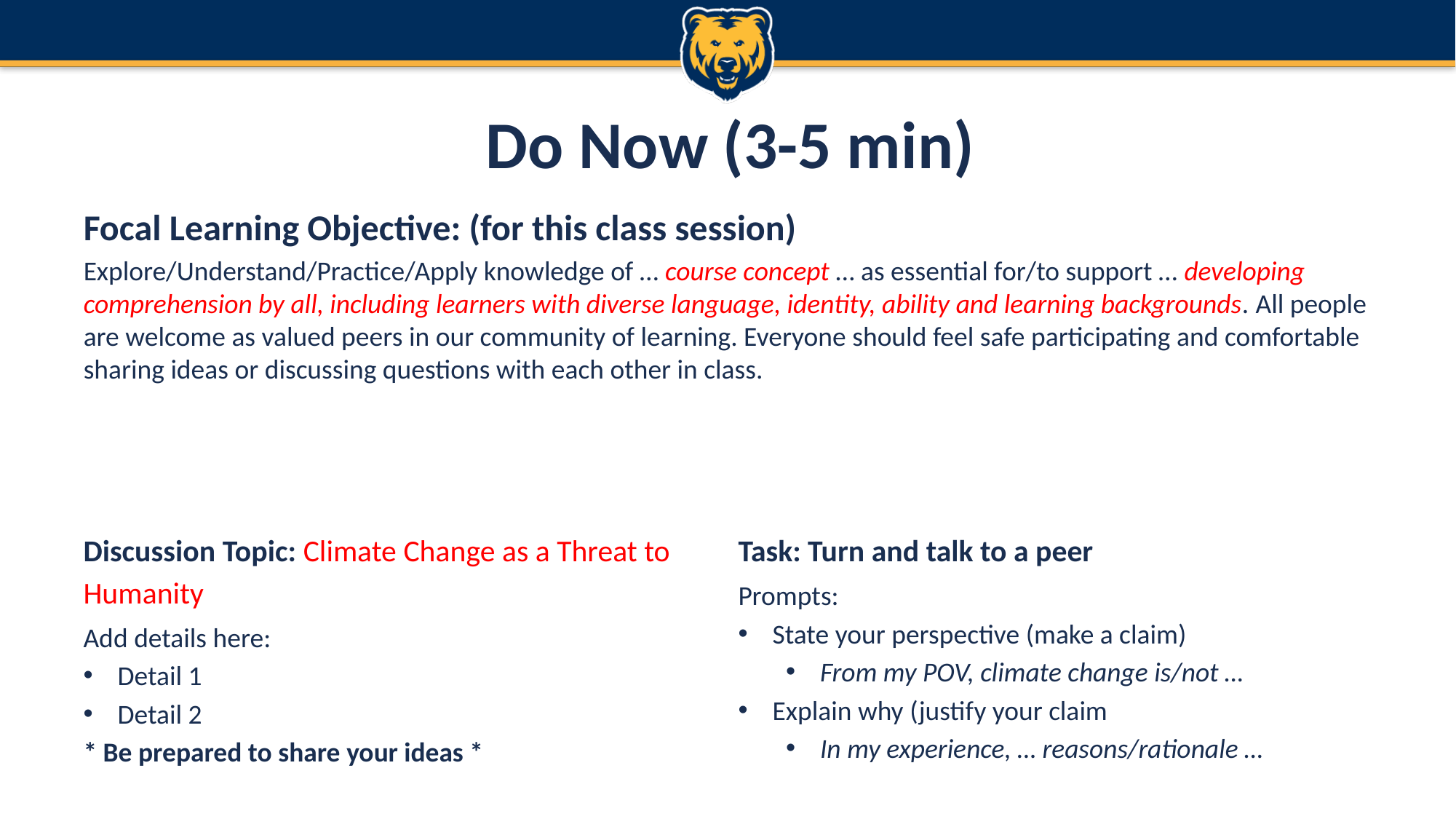

# Do Now (3-5 min)
Focal Learning Objective: (for this class session)
Explore/Understand/Practice/Apply knowledge of … course concept … as essential for/to support … developing comprehension by all, including learners with diverse language, identity, ability and learning backgrounds. All people are welcome as valued peers in our community of learning. Everyone should feel safe participating and comfortable sharing ideas or discussing questions with each other in class.

Discussion Topic: Climate Change as a Threat to Humanity
Add details here:
Detail 1
Detail 2
* Be prepared to share your ideas *
Task: Turn and talk to a peer
Prompts:
State your perspective (make a claim)
From my POV, climate change is/not …
Explain why (justify your claim
In my experience, … reasons/rationale …